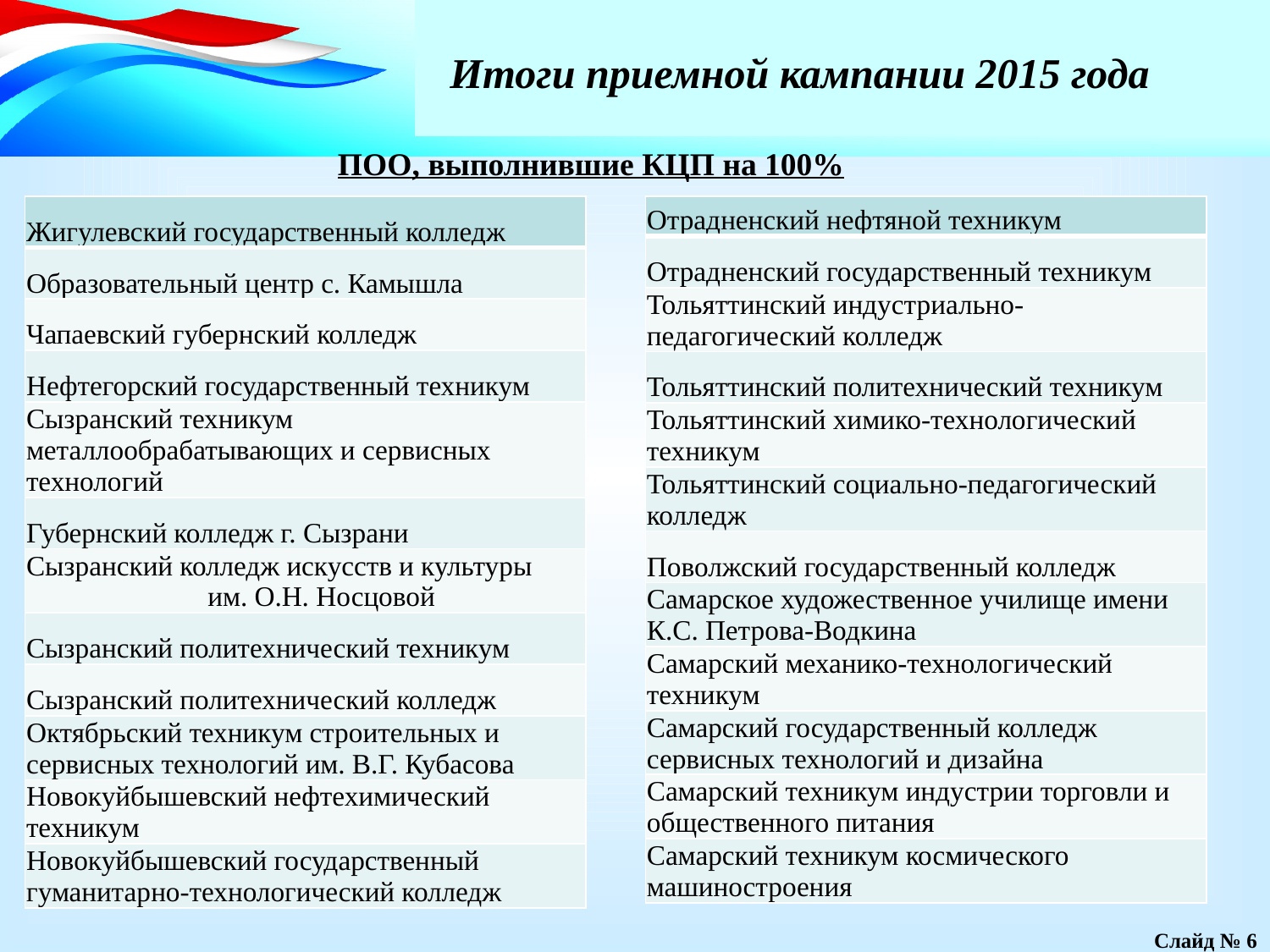

Итоги приемной кампании 2015 года
ПОО, выполнившие КЦП на 100%
| Жигулевский государственный колледж |
| --- |
| Образовательный центр с. Камышла |
| Чапаевский губернский колледж |
| Нефтегорский государственный техникум |
| Сызранский техникум металлообрабатывающих и сервисных технологий |
| Губернский колледж г. Сызрани |
| Сызранский колледж искусств и культуры им. О.Н. Носцовой |
| Сызранский политехнический техникум |
| Сызранский политехнический колледж |
| Октябрьский техникум строительных и сервисных технологий им. В.Г. Кубасова |
| Новокуйбышевский нефтехимический техникум |
| Новокуйбышевский государственный гуманитарно-технологический колледж |
| Отрадненский нефтяной техникум |
| --- |
| Отрадненский государственный техникум |
| Тольяттинский индустриально-педагогический колледж |
| Тольяттинский политехнический техникум |
| Тольяттинский химико-технологический техникум |
| Тольяттинский социально-педагогический колледж |
| Поволжский государственный колледж |
| Самарское художественное училище имени К.С. Петрова-Водкина |
| Самарский механико-технологический техникум |
| Самарский государственный колледж сервисных технологий и дизайна |
| Самарский техникум индустрии торговли и общественного питания |
| Самарский техникум космического машиностроения |
Слайд № 6